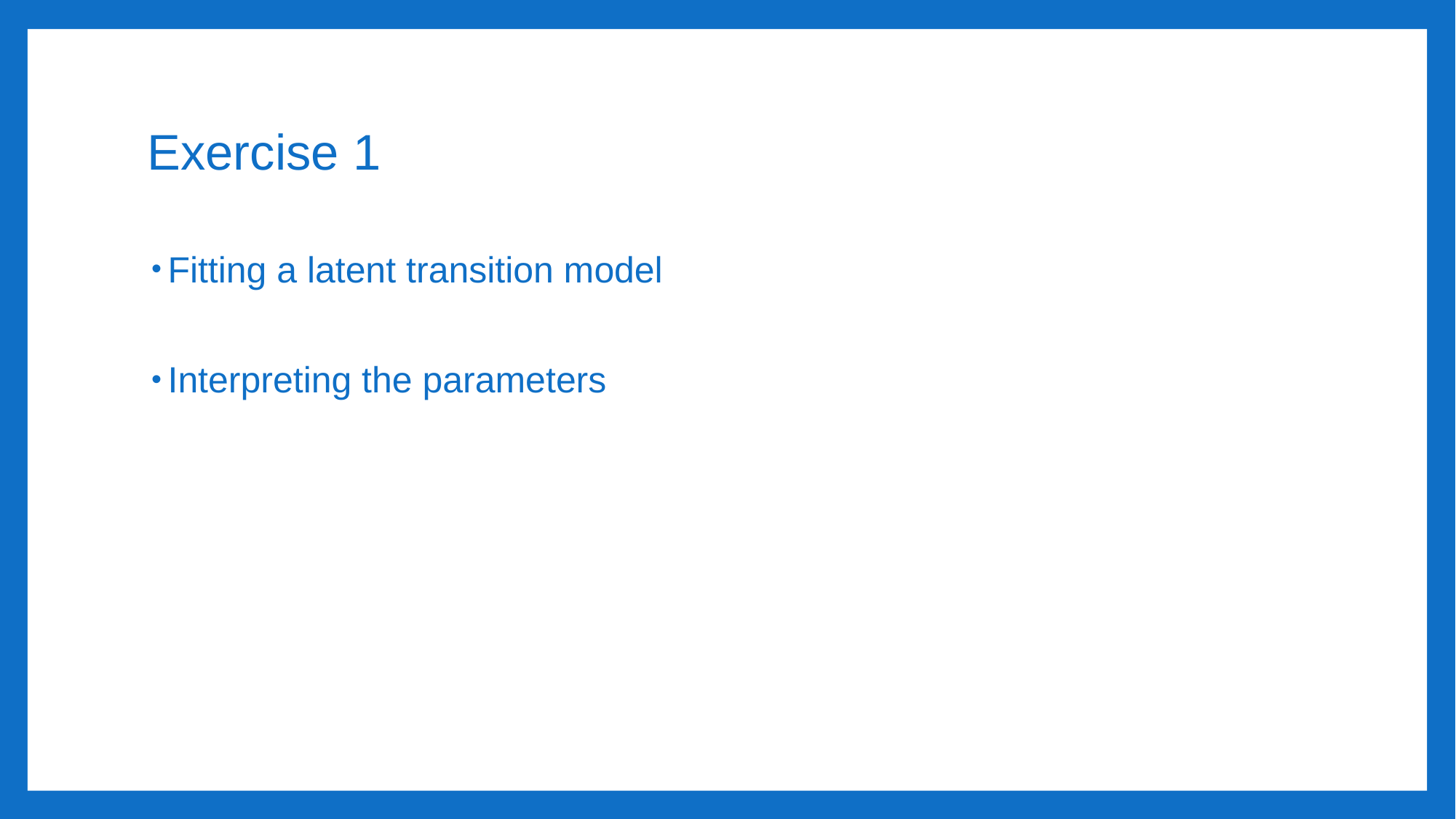

# Exercise 1
Fitting a latent transition model

Interpreting the parameters